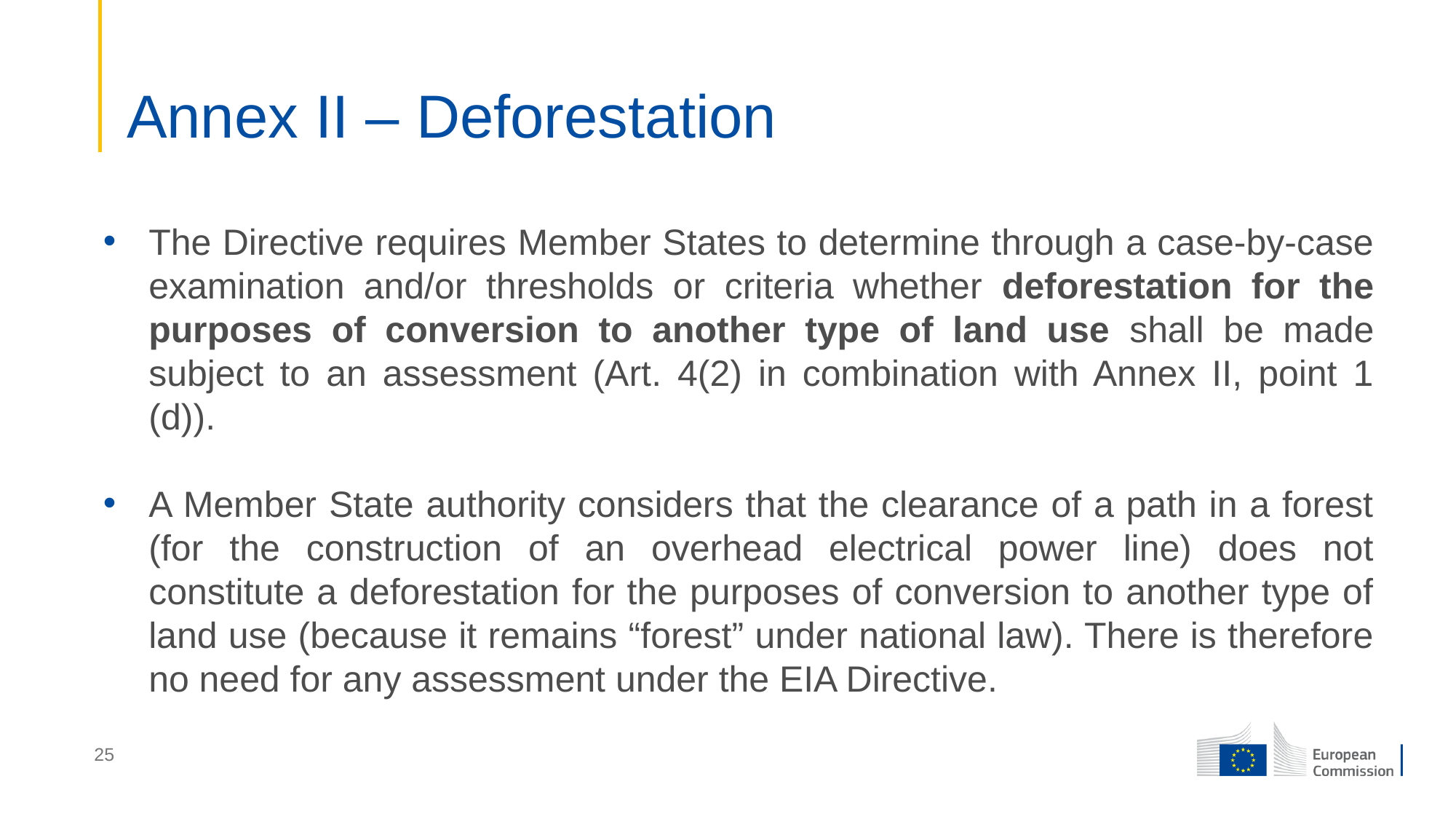

# Annex II – Deforestation

The Directive requires Member States to determine through a case-by-case examination and/or thresholds or criteria whether deforestation for the purposes of conversion to another type of land use shall be made subject to an assessment (Art. 4(2) in combination with Annex II, point 1 (d)).

A Member State authority considers that the clearance of a path in a forest (for the construction of an overhead electrical power line) does not constitute a deforestation for the purposes of conversion to another type of land use (because it remains “forest” under national law). There is therefore no need for any assessment under the EIA Directive.

25